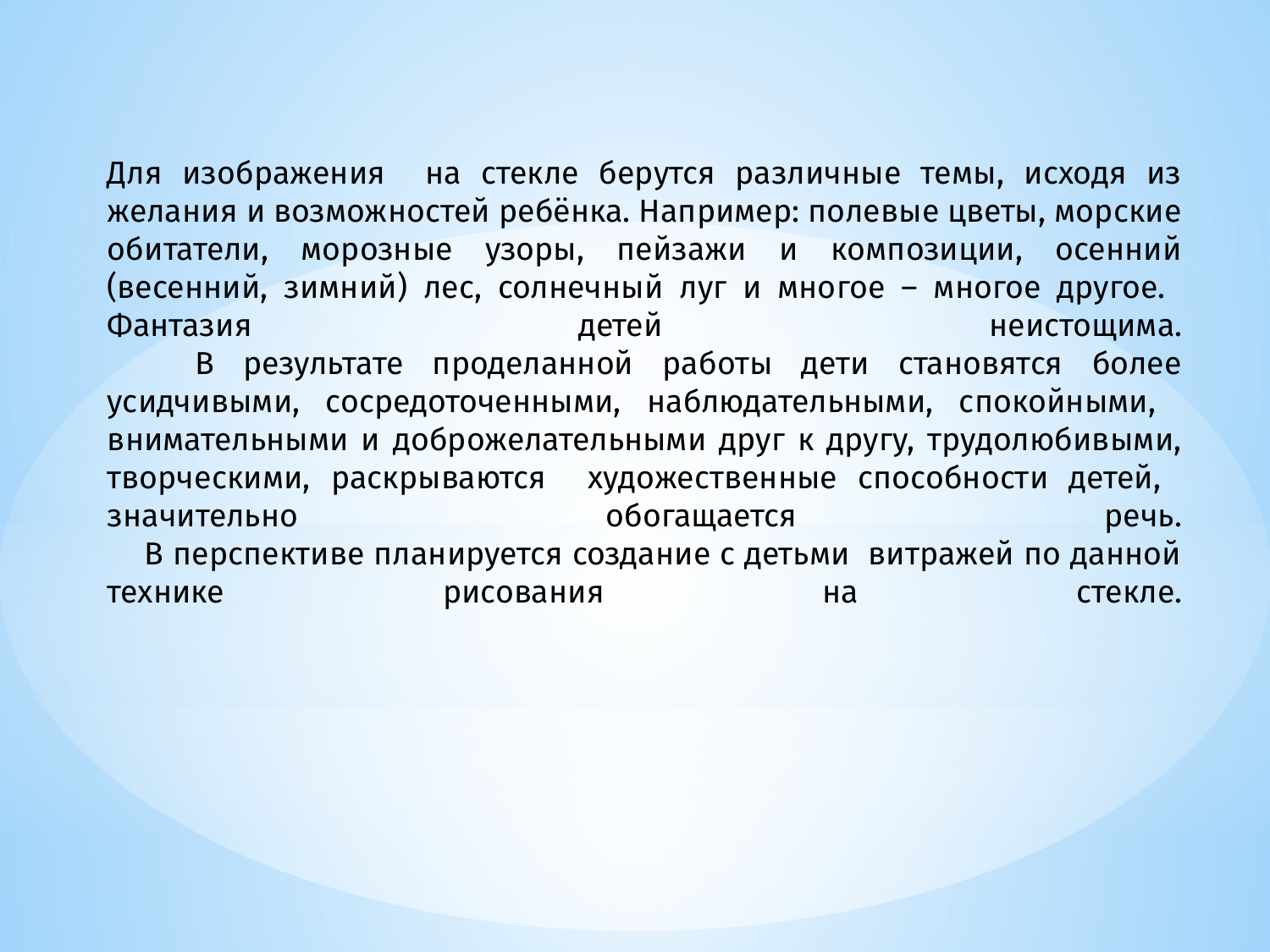

Для изображения  на стекле берутся различные темы, исходя из желания и возможностей ребёнка. Например: полевые цветы, морские обитатели, морозные узоры, пейзажи и композиции, осенний (весенний, зимний) лес, солнечный луг и многое – многое другое.  Фантазия детей неистощима.
   В результате проделанной работы дети становятся более усидчивыми, сосредоточенными, наблюдательными, спокойными,  внимательными и доброжелательными друг к другу, трудолюбивыми, творческими, раскрываются  художественные способности детей,  значительно обогащается речь.
    В перспективе планируется создание с детьми  витражей по данной технике рисования на стекле.